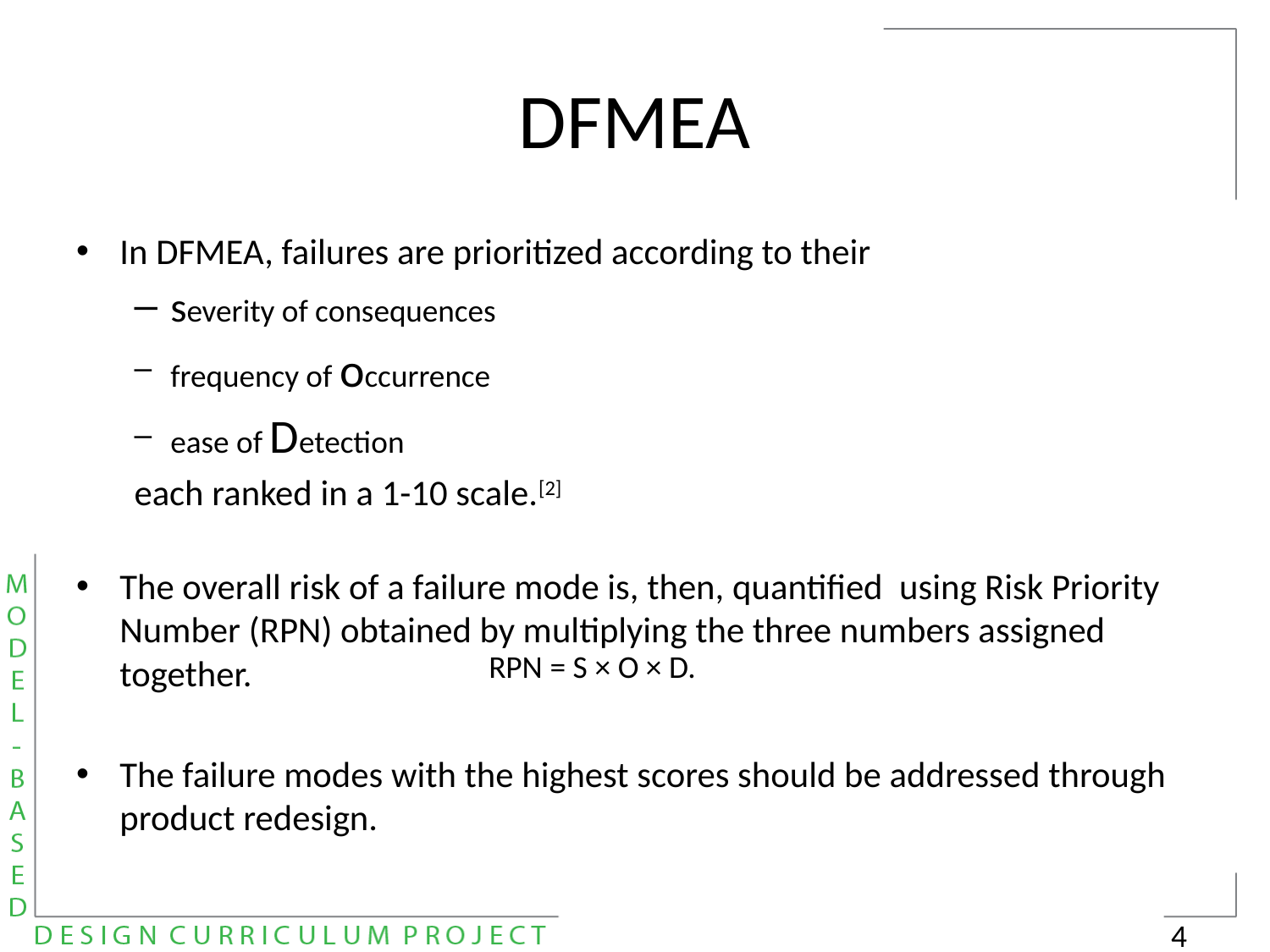

# DFMEA
In DFMEA, failures are prioritized according to their
severity of consequences
frequency of occurrence
ease of Detection
each ranked in a 1-10 scale.[2]

The overall risk of a failure mode is, then, quantified  using Risk Priority Number (RPN) obtained by multiplying the three numbers assigned together.

The failure modes with the highest scores should be addressed through product redesign.

RPN = S × O × D.